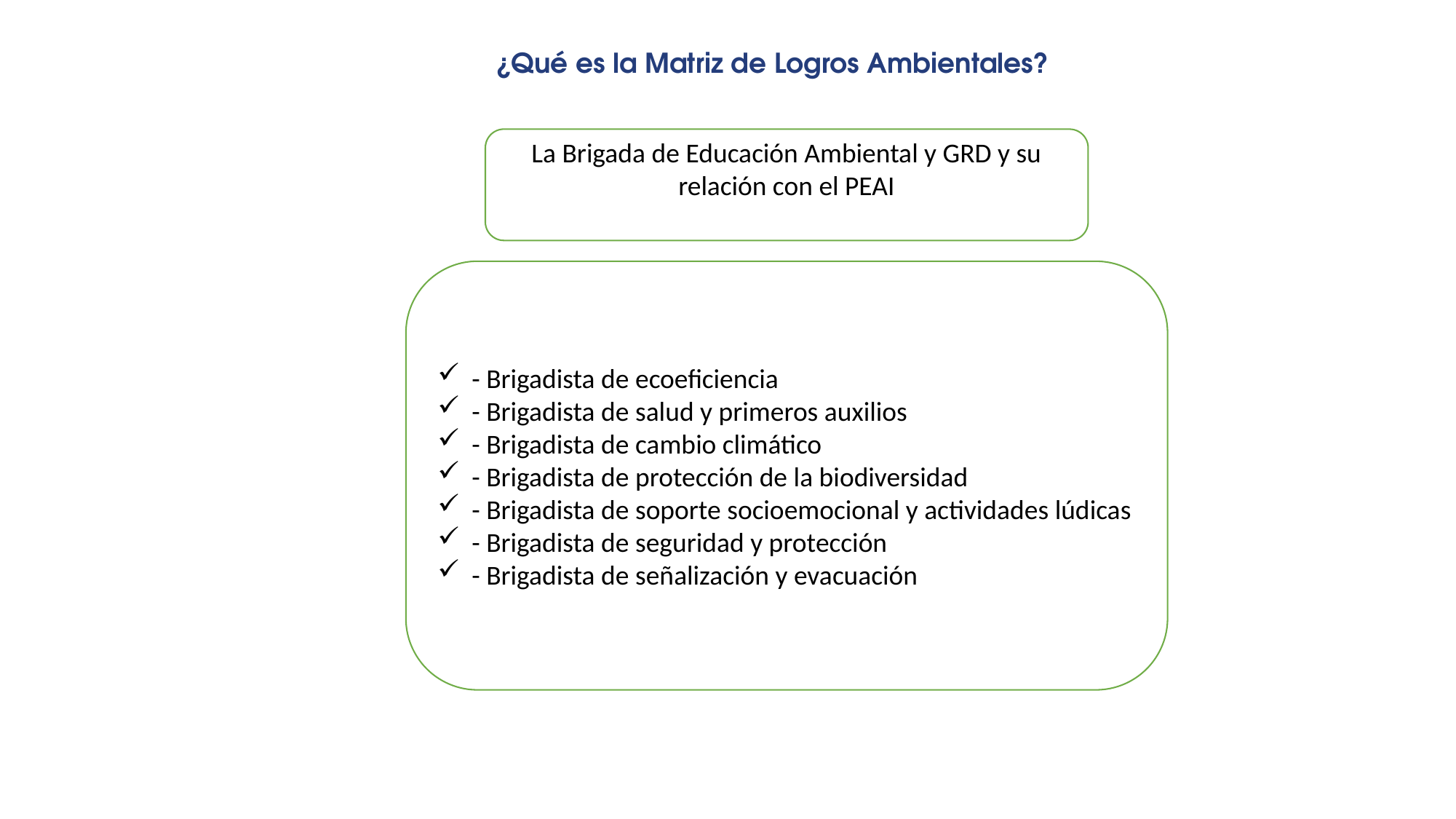

¿Qué es la Matriz de Logros Ambientales?
La Brigada de Educación Ambiental y GRD y su relación con el PEAI

- Brigadista de ecoeficiencia
- Brigadista de salud y primeros auxilios
- Brigadista de cambio climático
- Brigadista de protección de la biodiversidad
- Brigadista de soporte socioemocional y actividades lúdicas
- Brigadista de seguridad y protección
- Brigadista de señalización y evacuación